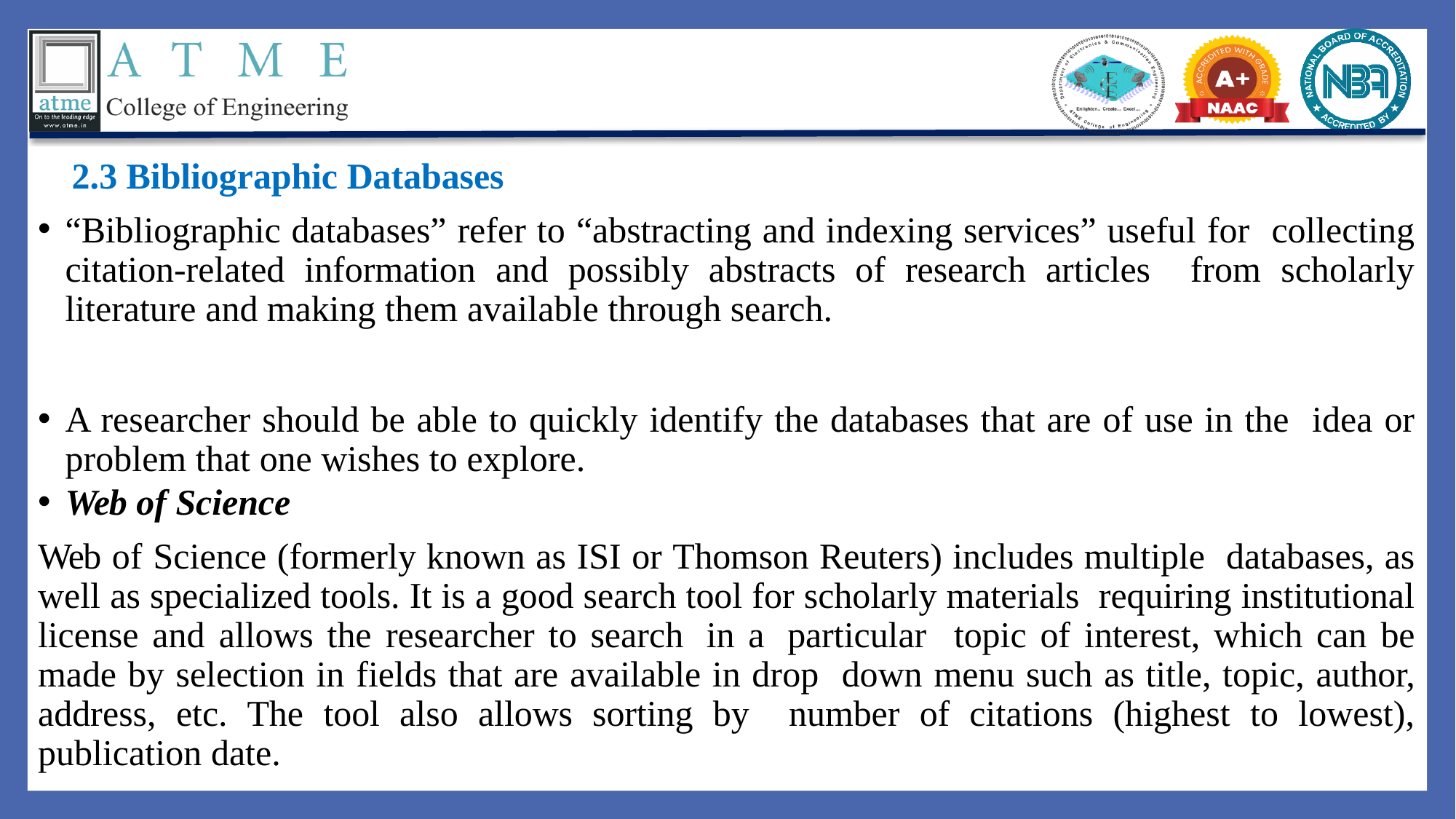

2.3 Bibliographic Databases
“Bibliographic databases” refer to “abstracting and indexing services” useful for  collecting citation-related information and possibly abstracts of research articles  from scholarly literature and making them available through search.

A researcher should be able to quickly identify the databases that are of use in the  idea or problem that one wishes to explore.
Web of Science
Web of Science (formerly known as ISI or Thomson Reuters) includes multiple  databases, as well as specialized tools. It is a good search tool for scholarly materials  requiring institutional license and allows the researcher to search in a particular  topic of interest, which can be made by selection in fields that are available in drop  down menu such as title, topic, author, address, etc. The tool also allows sorting by  number of citations (highest to lowest), publication date.